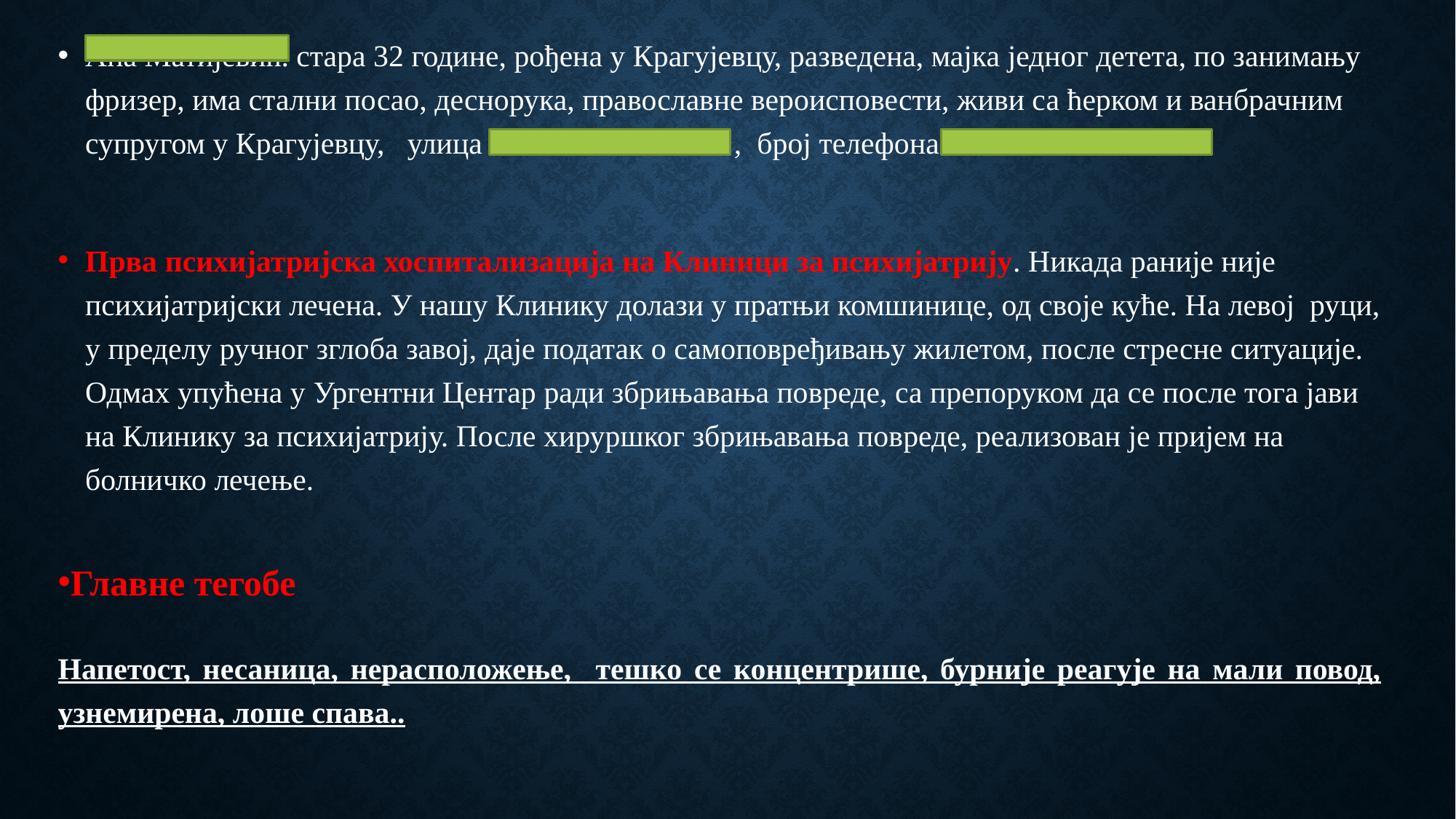

Ана Матијевић. стара 32 године, рођена у Крагујевцу, разведена, мајка једног детета, по занимању фризер, има стални посао, деснорука, православне вероисповести, живи са ћерком и ванбрачним супругом у Крагујевцу,   улица                                 ,  број телефона

Прва психијатријска хоспитализација на Клиници за психијатрију. Никада раније није психијатријски лечена. У нашу Клинику долази у пратњи комшинице, од своје куће. На левој  руци, у пределу ручног зглоба завој, даје податак о самоповређивању жилетом, после стресне ситуације. Одмах упућена у Ургентни Центар ради збрињавања повреде, са препоруком да се после тога јави на Клинику за психијатрију. После хируршког збрињавања повреде, реализован је пријем на болничко лечење.

Главне тегобе

Напетост, несаница, нерасположење,  тешко се концентрише, бурније реагује на мали повод, узнемирена, лоше спава..